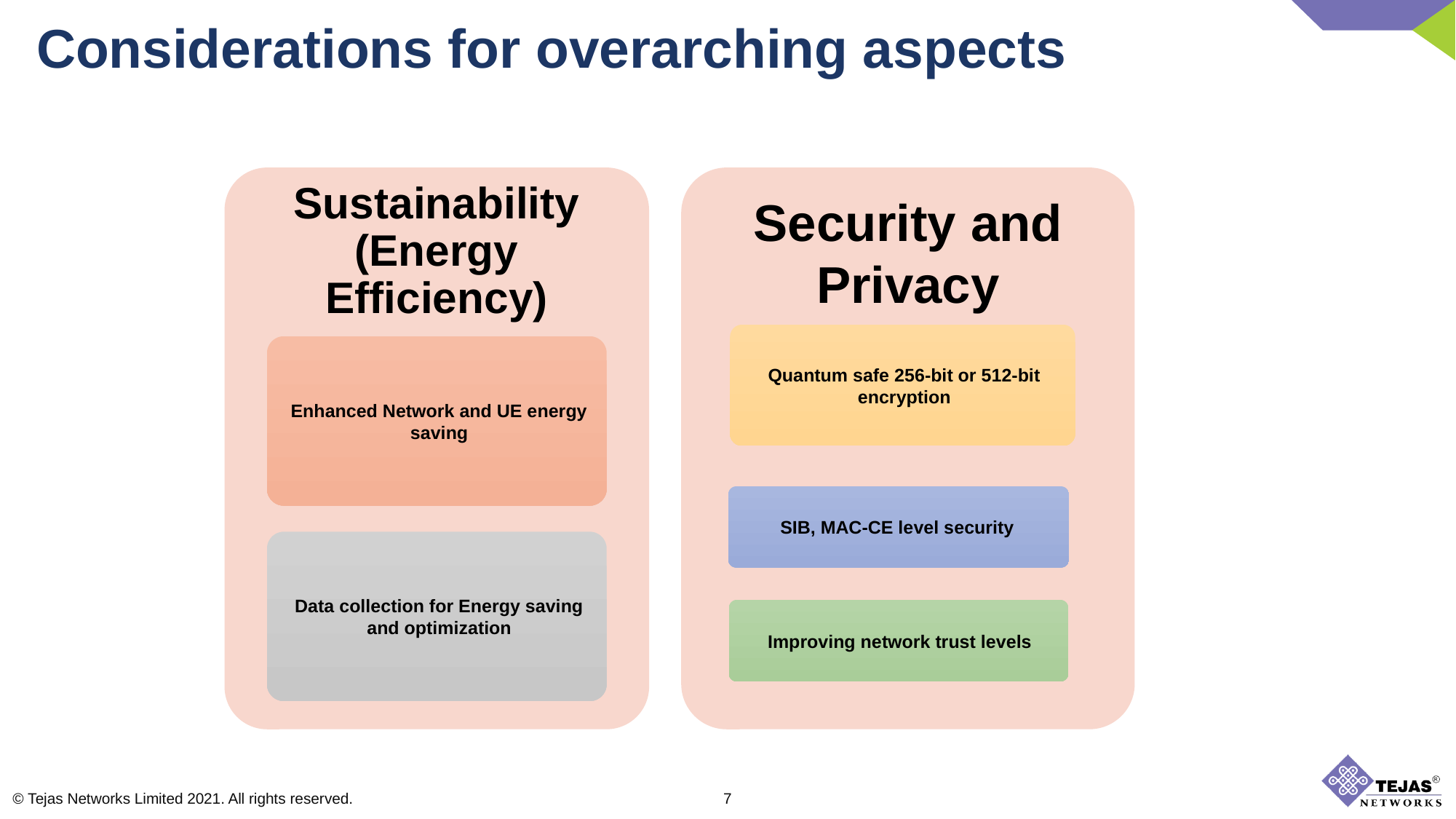

Considerations for overarching aspects
Sustainability (Energy Efficiency)
Enhanced Network and UE energy saving
Data collection for Energy saving and optimization
Security and Privacy
Quantum safe 256-bit or 512-bit encryption
SIB, MAC-CE level security
Improving network trust levels